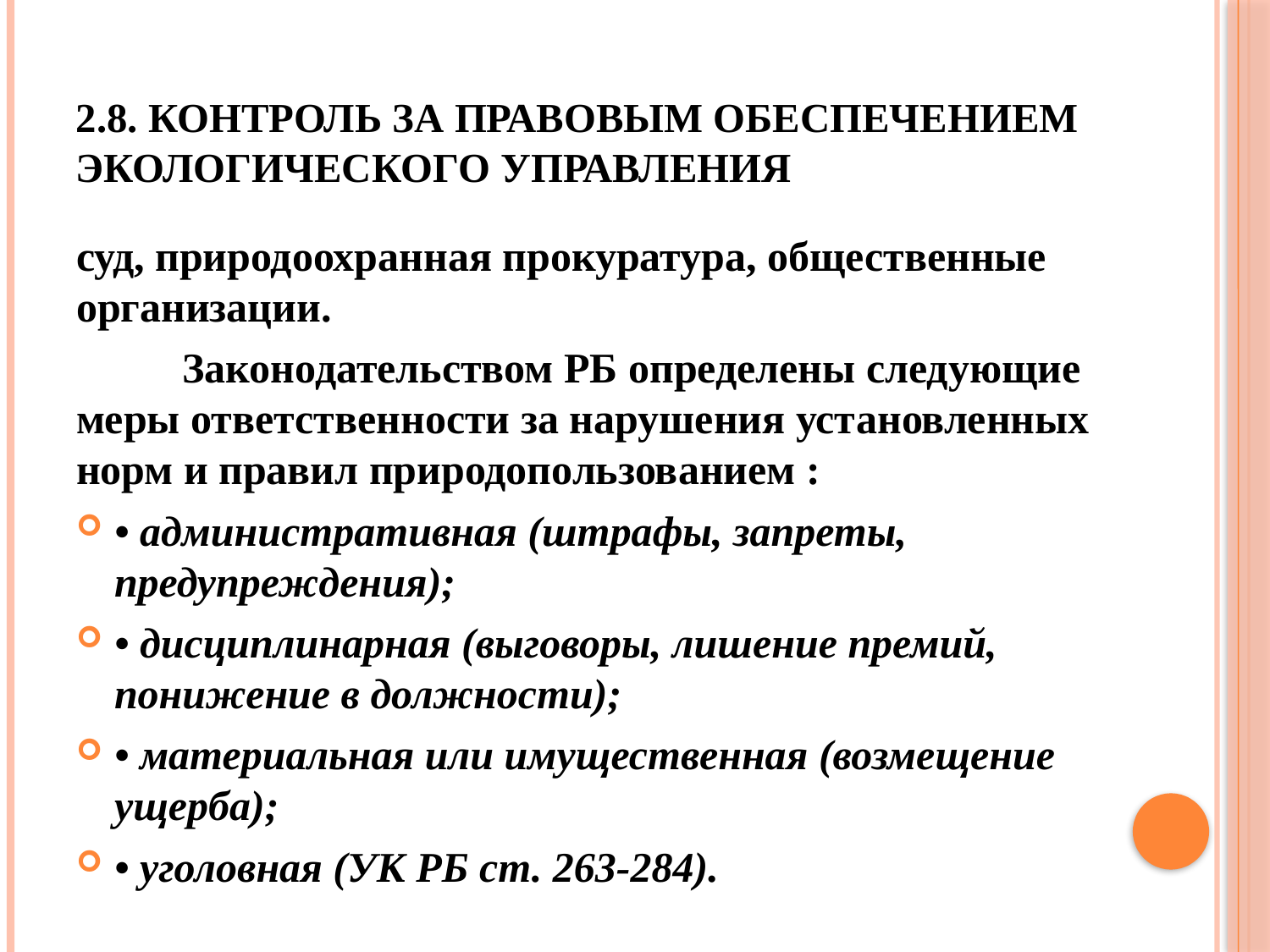

# 2.8. Контроль за правовым обеспечением экологического управления
суд, природоохранная прокуратура, общественные организации.
          Законодательством РБ определены следующие меры ответственности за нарушения установленных норм и правил природопользованием :
• административная (штрафы, запреты, предупреждения);
• дисциплинарная (выговоры, лишение премий, понижение в должности);
• материальная или имущественная (возмещение ущерба);
• уголовная (УК РБ ст. 263-284).